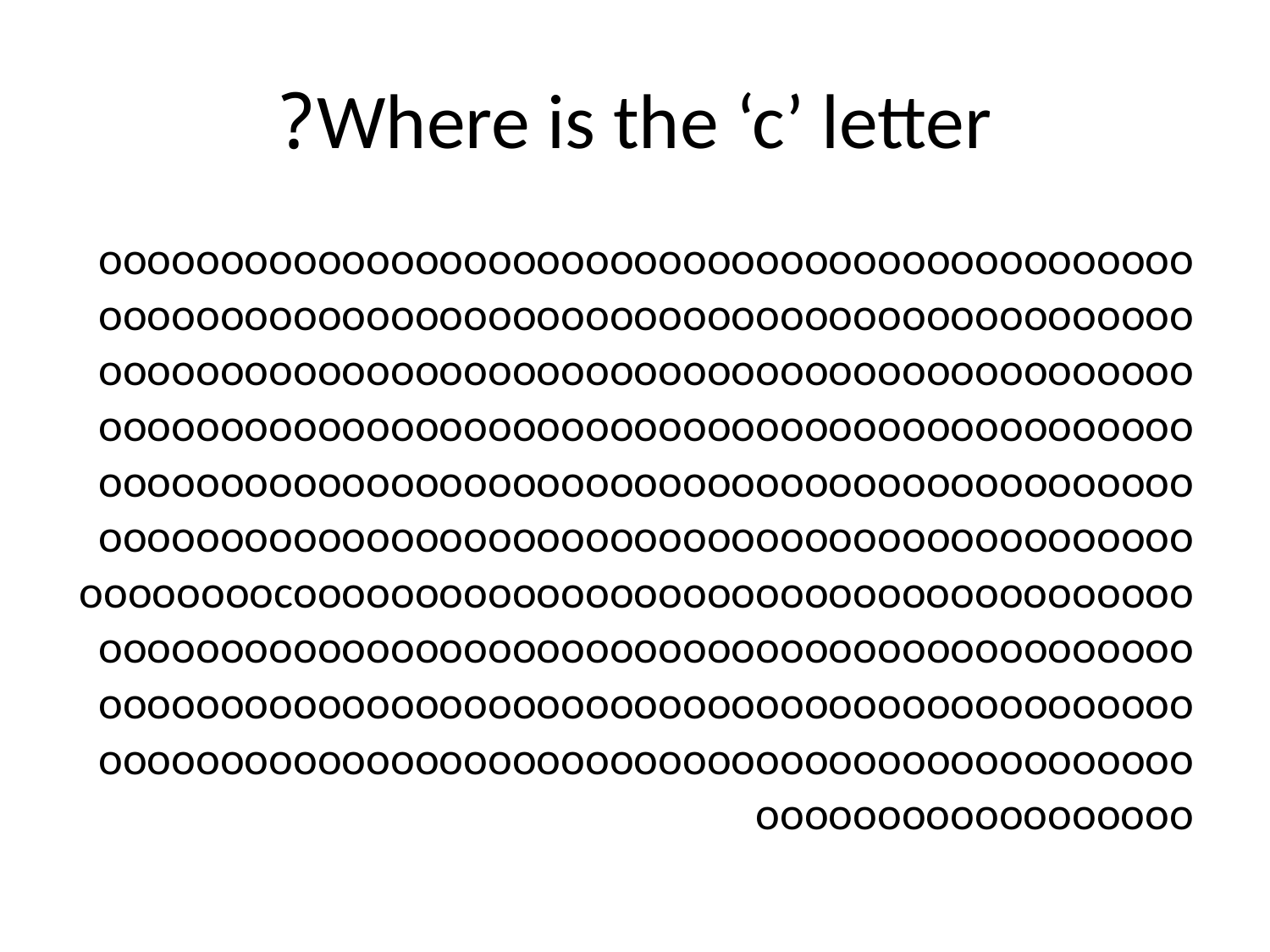

# Where is the ‘c’ letter?
oooooooooooooooooooooooooooooooooooooooooooooooooooooooooooooooooooooooooooooooooooooooooooooooooooooooooooooooooooooooooooooooooooooooooooooooooooooooooooooooooooooooooooooooooooooooooooooooooooooooooooooooooooooooooooooooooooooooooooooooooooooooooooooooooooooooooooooooooooooocoooooooooooooooooooooooooooooooooooooooooooooooooooooooooooooooooooooooooooooooooooooooooooooooooooooooooooooooooooooooooooooooooooooooooooooooooooooooooooooooooooooooooooooooooooooooooooooo